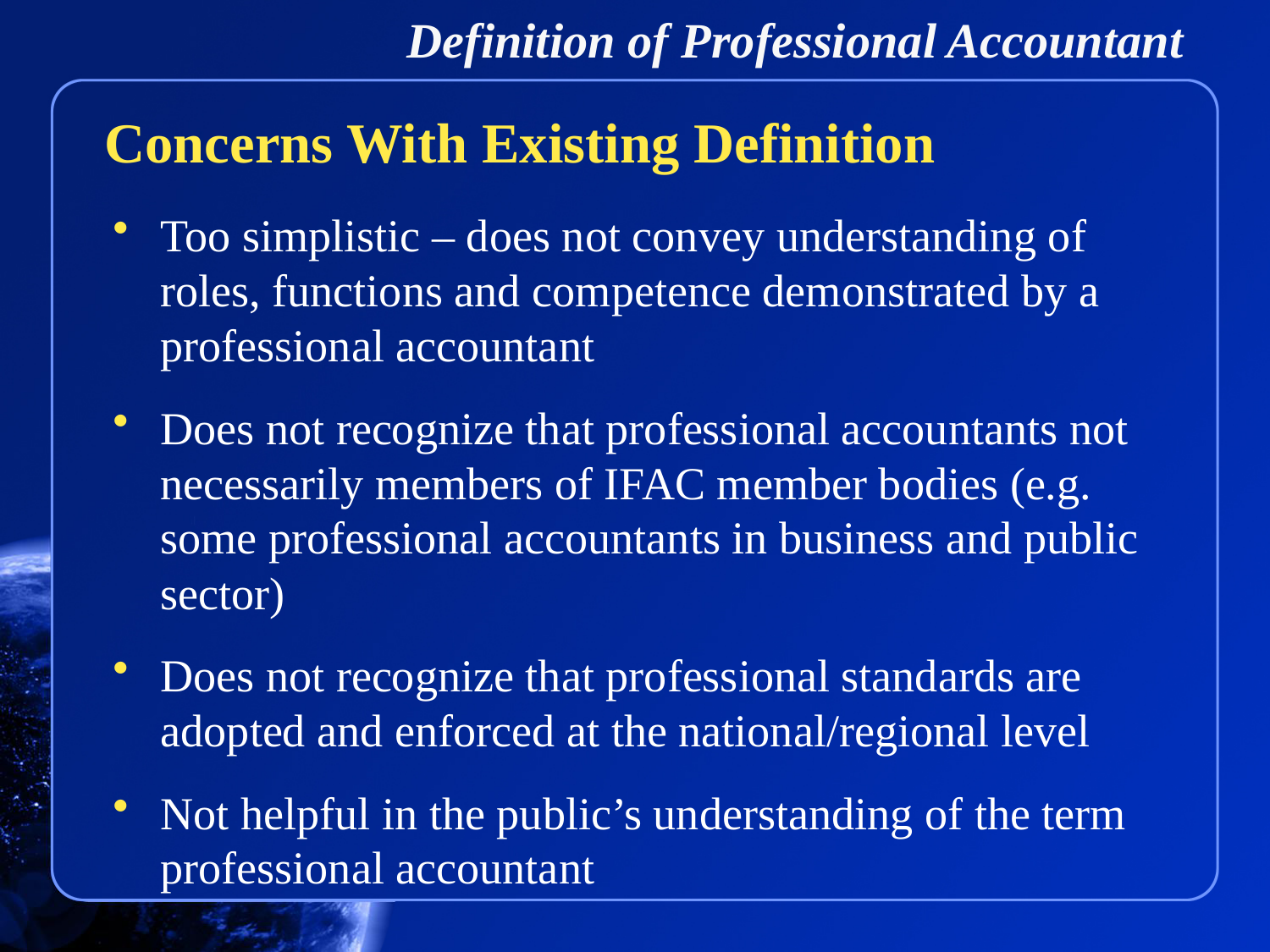

# Definition of Professional Accountant
Concerns With Existing Definition
Too simplistic – does not convey understanding of roles, functions and competence demonstrated by a professional accountant
Does not recognize that professional accountants not necessarily members of IFAC member bodies (e.g. some professional accountants in business and public sector)
Does not recognize that professional standards are adopted and enforced at the national/regional level
Not helpful in the public’s understanding of the term professional accountant